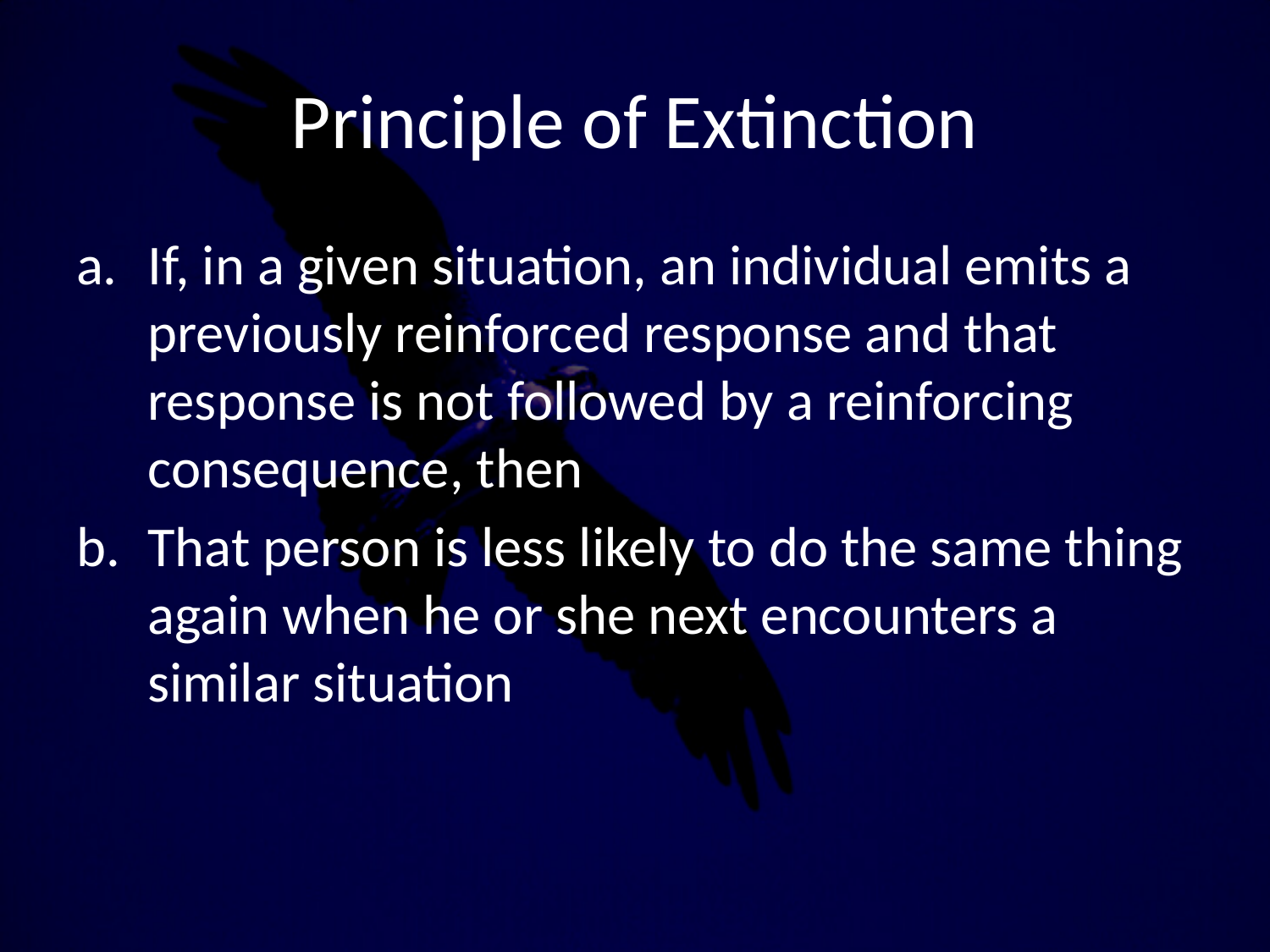

# Principle of Extinction
If, in a given situation, an individual emits a previously reinforced response and that response is not followed by a reinforcing consequence, then
That person is less likely to do the same thing again when he or she next encounters a similar situation